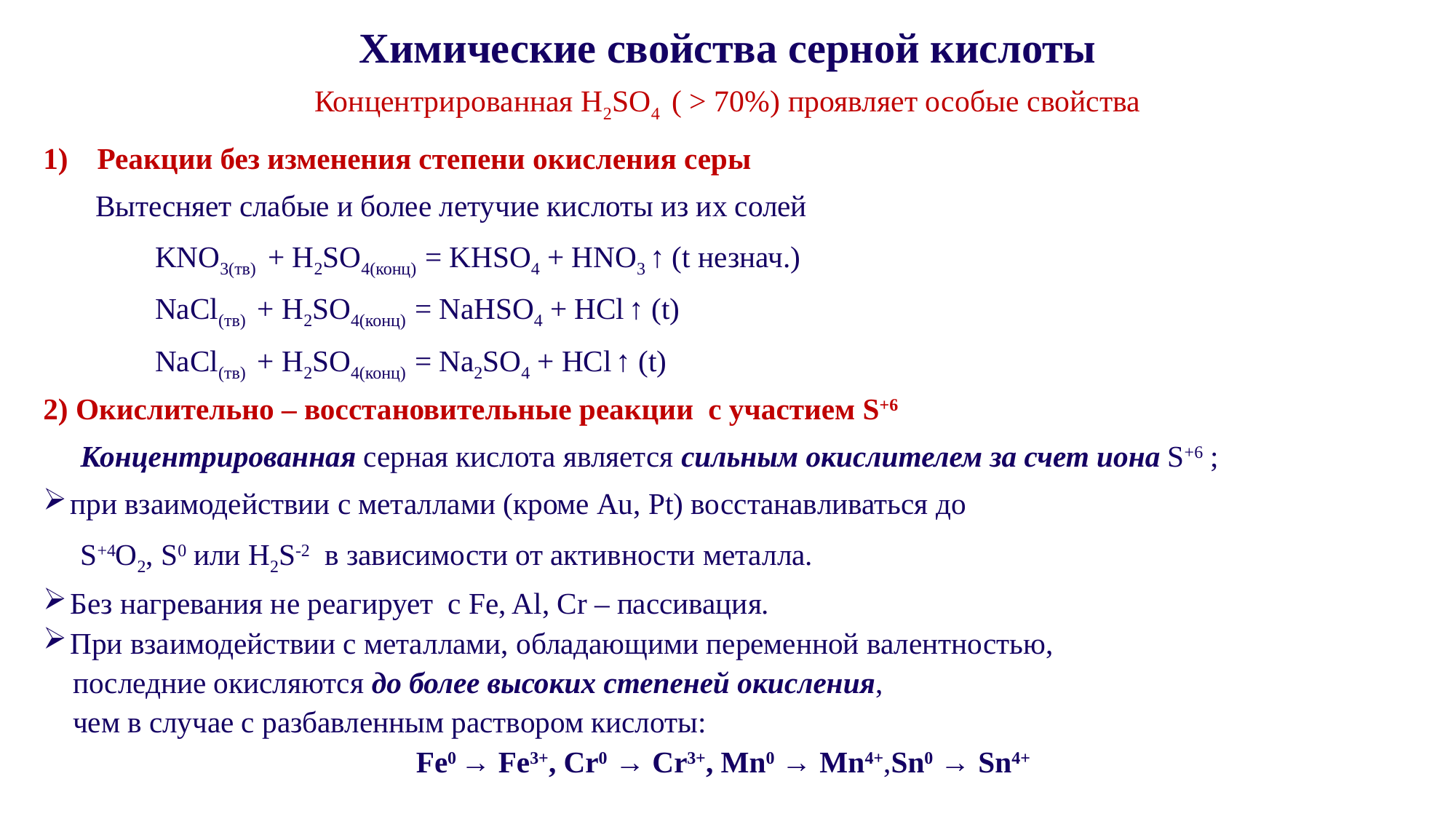

# Химические свойства серной кислоты
Концентрированная H2SO4  ( > 70%) проявляет особые свойства
Реакции без изменения степени окисления серы
       Вытесняет слабые и более летучие кислоты из их солей
               KNO3(тв)  + H2SO4(конц)  = KHSO4 + HNO3 ↑ (t незнач.)
               NaCl(тв)  + H2SO4(конц)  = NaHSO4 + HCl ↑ (t)
               NaCl(тв)  + H2SO4(конц)  = Na2SO4 + HCl ↑ (t)
2) Окислительно – восстановительные реакции  с участием S+6
     Концентрированная серная кислота является сильным окислителем за счет иона S+6 ;
при взаимодействии с металлами (кроме Au, Pt) восстанавливаться до
     S+4O2, S0 или H2S-2  в зависимости от активности металла.
Без нагревания не реагирует  с Fe, Al, Cr – пассивация.
При взаимодействии с металлами, обладающими переменной валентностью,
    последние окисляются до более высоких степеней окисления,
    чем в случае с разбавленным раствором кислоты:
                                                  Fe0 → Fe3+, Cr0 → Cr3+, Mn0 → Mn4+,Sn0 → Sn4+